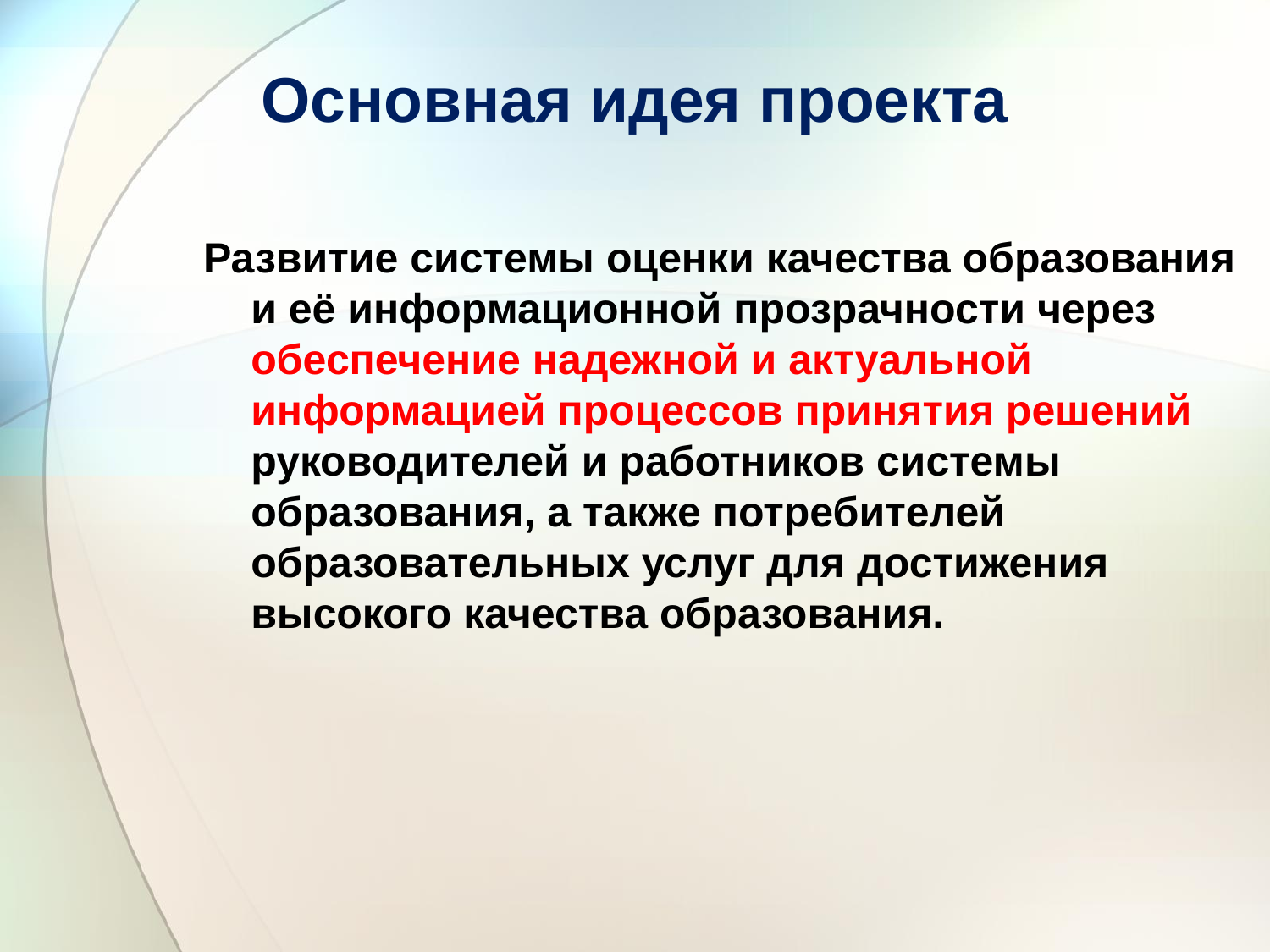

# Основная идея проекта

Развитие системы оценки качества образования и её информационной прозрачности через обеспечение надежной и актуальной информацией процессов принятия решений руководителей и работников системы образования, а также потребителей образовательных услуг для достижения высокого качества образования.